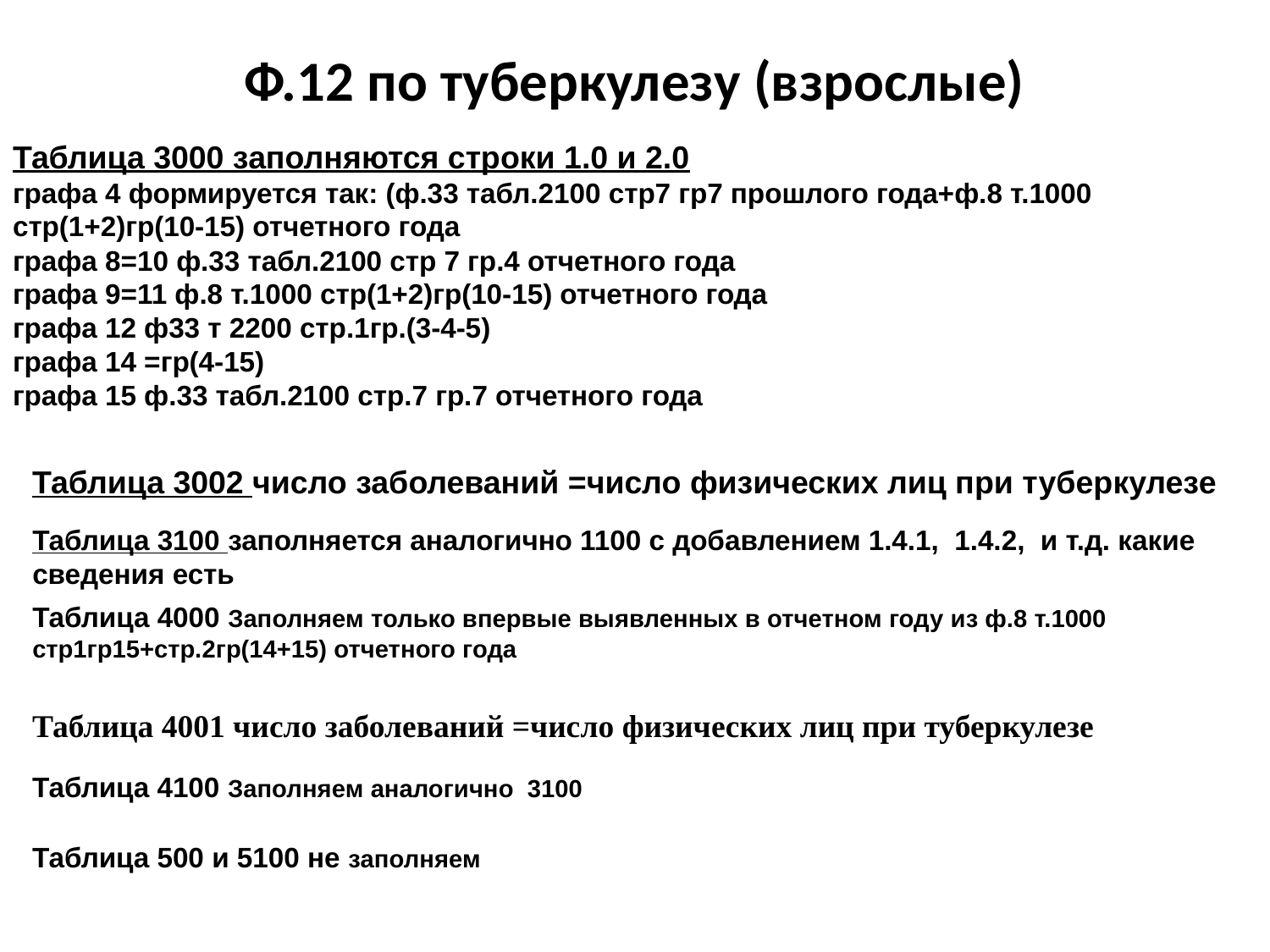

Ф.12 по туберкулезу (взрослые)
Таблица 3000 заполняются строки 1.0 и 2.0
графа 4 формируется так: (ф.33 табл.2100 стр7 гр7 прошлого года+ф.8 т.1000 стр(1+2)гр(10-15) отчетного года
графа 8=10 ф.33 табл.2100 стр 7 гр.4 отчетного года
графа 9=11 ф.8 т.1000 стр(1+2)гр(10-15) отчетного года
графа 12 ф33 т 2200 стр.1гр.(3-4-5)
графа 14 =гр(4-15)
графа 15 ф.33 табл.2100 стр.7 гр.7 отчетного года
Таблица 3002 число заболеваний =число физических лиц при туберкулезе
Таблица 3100 заполняется аналогично 1100 с добавлением 1.4.1,  1.4.2,  и т.д. какие сведения есть
Таблица 4000 Заполняем только впервые выявленных в отчетном году из ф.8 т.1000 стр1гр15+стр.2гр(14+15) отчетного года
Таблица 4001 число заболеваний =число физических лиц при туберкулезе
Таблица 4100 Заполняем аналогично  3100
Таблица 500 и 5100 не заполняем